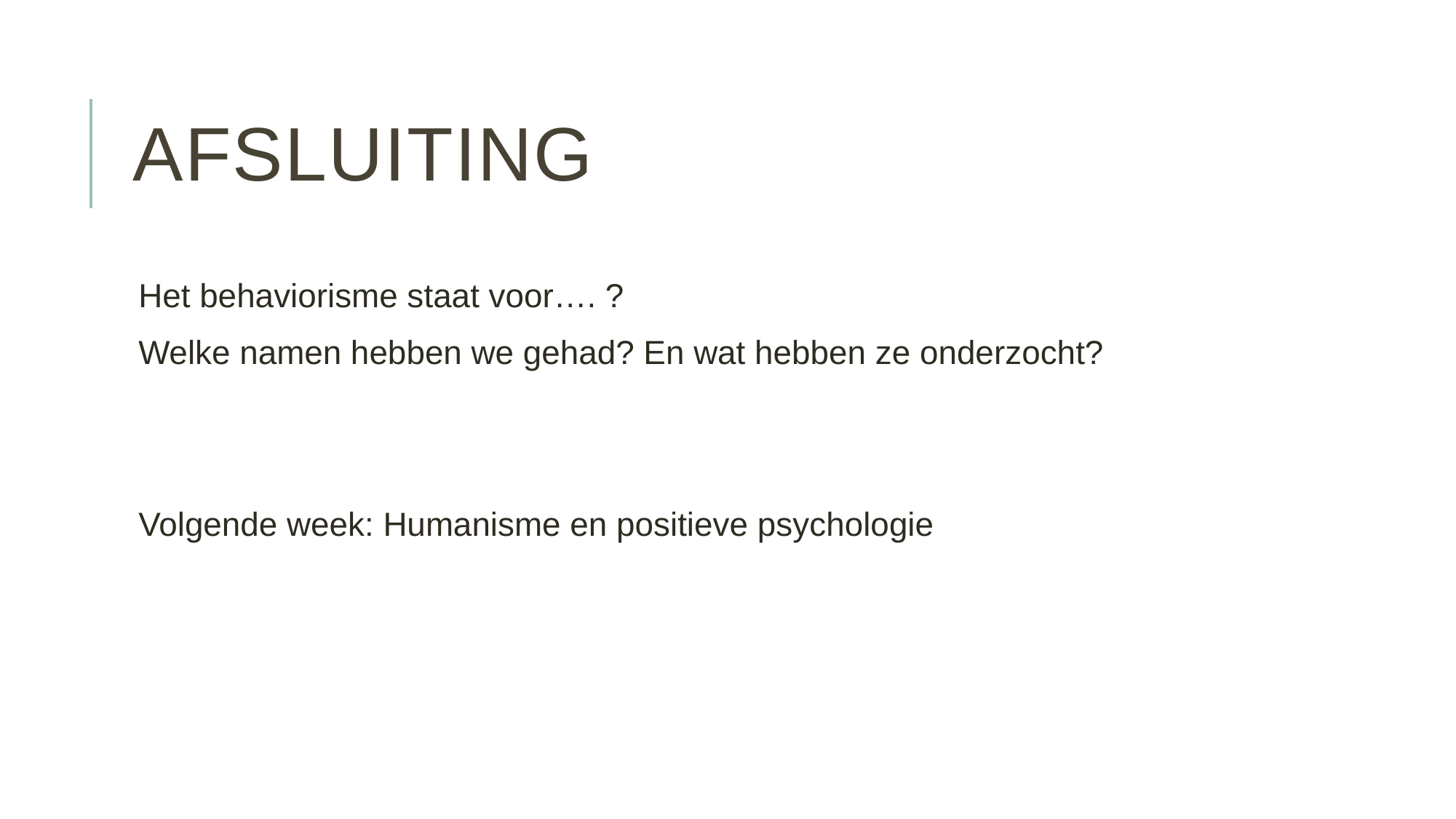

# Afsluiting
Het behaviorisme staat voor…. ?
Welke namen hebben we gehad? En wat hebben ze onderzocht?

Volgende week: Humanisme en positieve psychologie